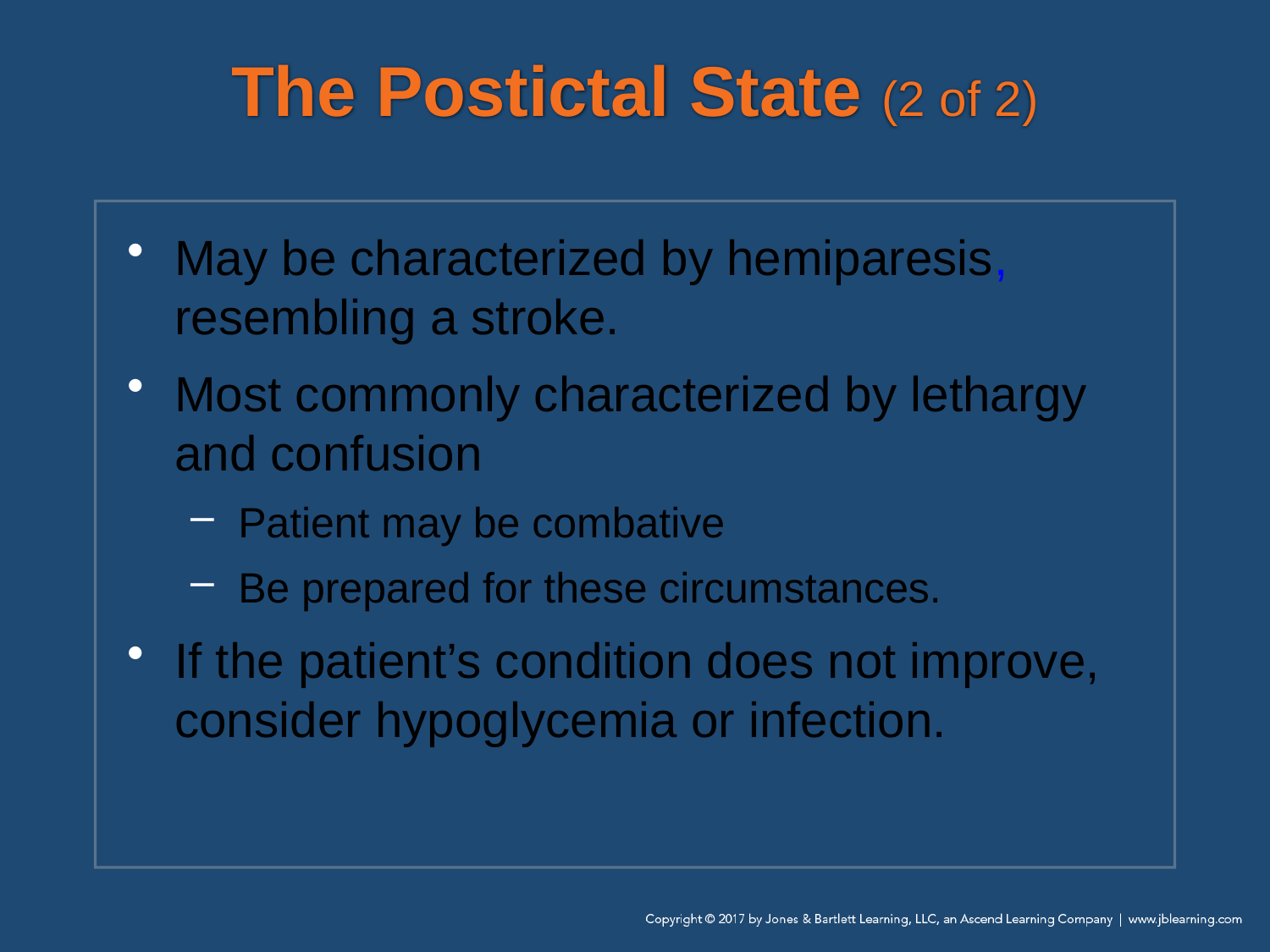

# The Postictal State (2 of 2)
May be characterized by hemiparesis, resembling a stroke.
Most commonly characterized by lethargy and confusion
Patient may be combative
Be prepared for these circumstances.
If the patient’s condition does not improve, consider hypoglycemia or infection.